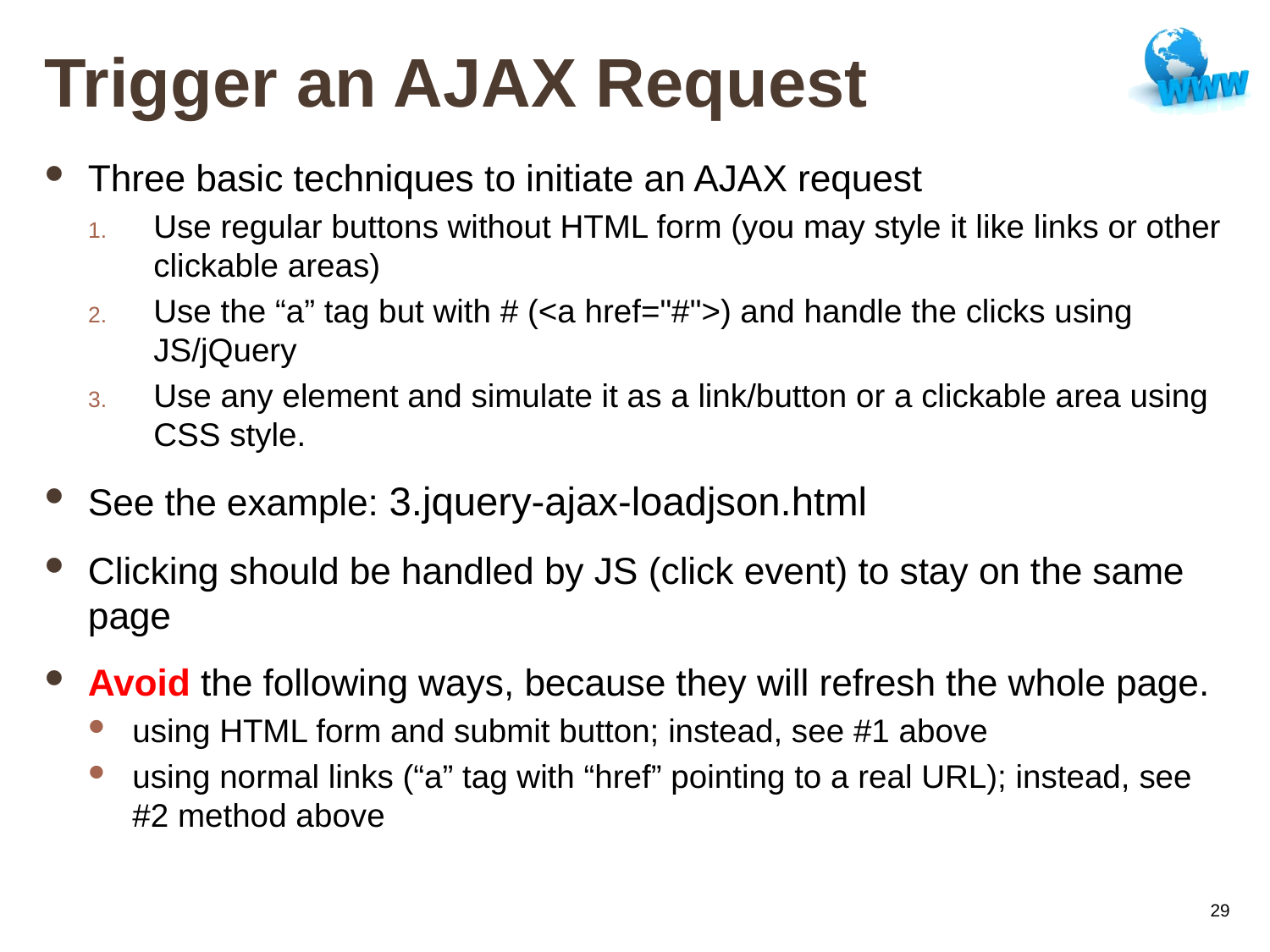

# Trigger an AJAX Request
Three basic techniques to initiate an AJAX request
Use regular buttons without HTML form (you may style it like links or other clickable areas)
Use the “a” tag but with # (<a href="#">) and handle the clicks using JS/jQuery
Use any element and simulate it as a link/button or a clickable area using CSS style.
See the example: 3.jquery-ajax-loadjson.html
Clicking should be handled by JS (click event) to stay on the same page
Avoid the following ways, because they will refresh the whole page.
using HTML form and submit button; instead, see #1 above
using normal links (“a” tag with “href” pointing to a real URL); instead, see #2 method above
29